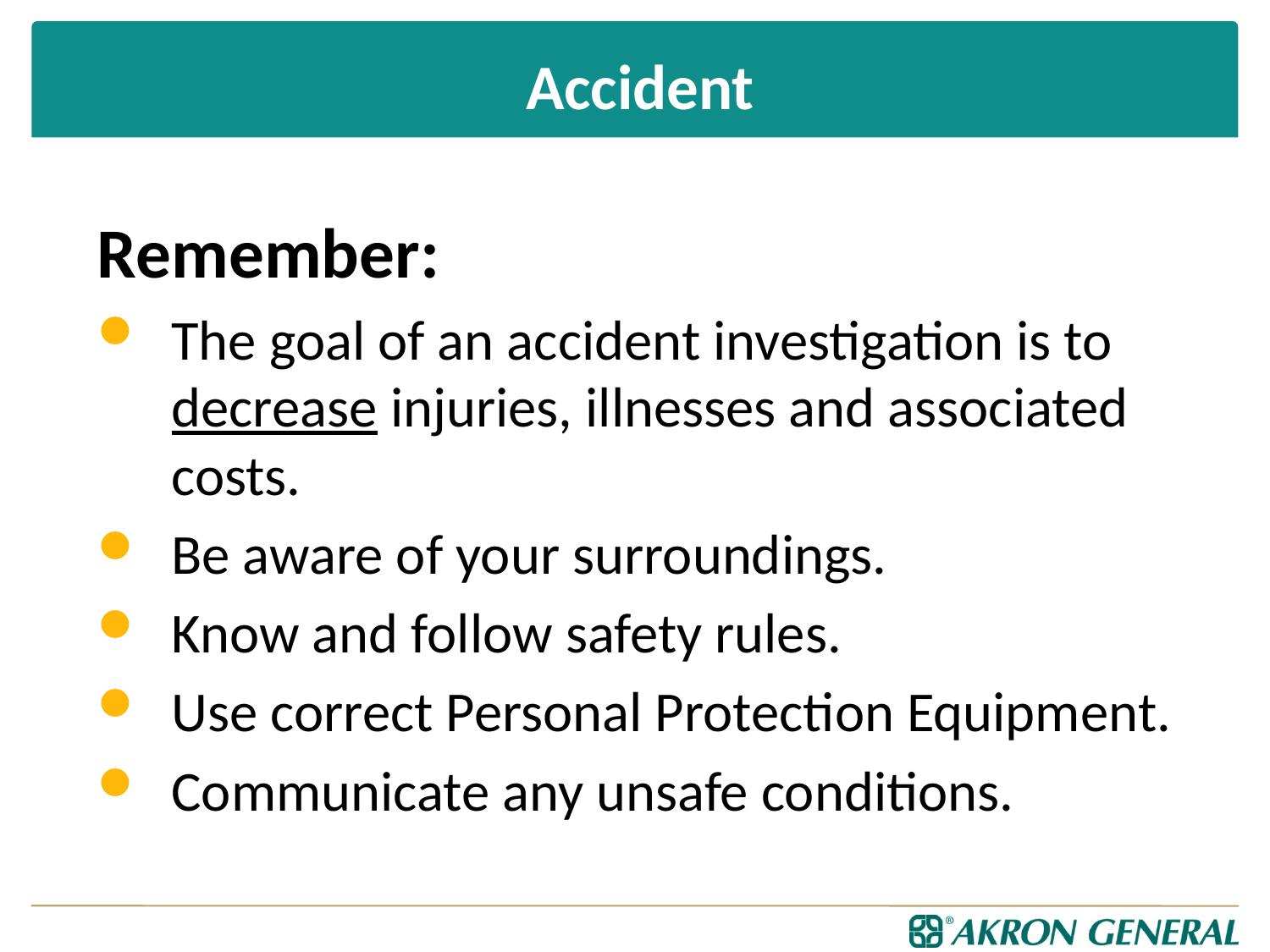

# Accident
Remember:
The goal of an accident investigation is to decrease injuries, illnesses and associated costs.
Be aware of your surroundings.
Know and follow safety rules.
Use correct Personal Protection Equipment.
Communicate any unsafe conditions.